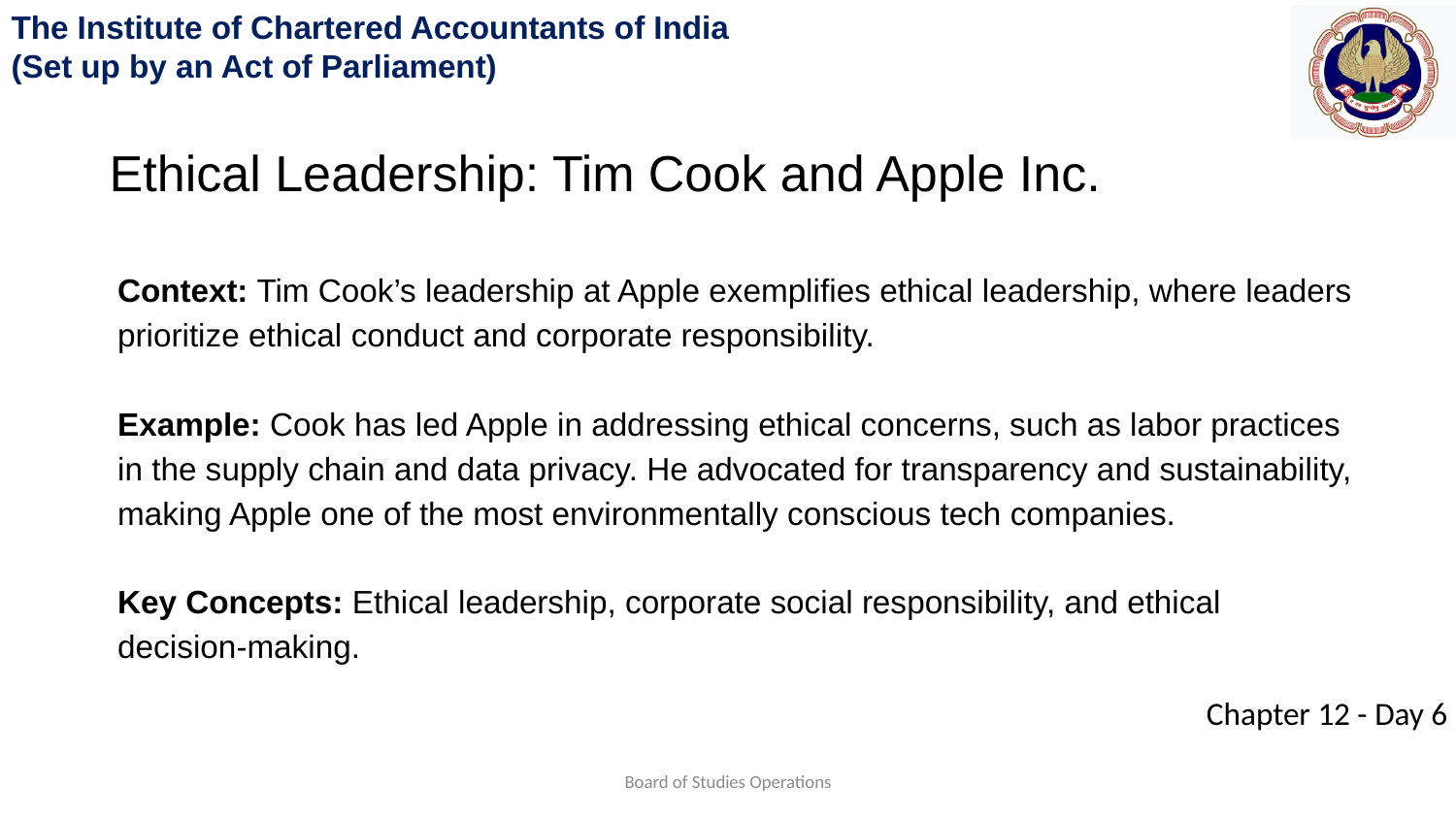

Ethical Leadership: Tim Cook and Apple Inc.
Context: Tim Cook’s leadership at Apple exemplifies ethical leadership, where leaders prioritize ethical conduct and corporate responsibility.

Example: Cook has led Apple in addressing ethical concerns, such as labor practices in the supply chain and data privacy. He advocated for transparency and sustainability, making Apple one of the most environmentally conscious tech companies.

Key Concepts: Ethical leadership, corporate social responsibility, and ethical decision-making.
Board of Studies Operations